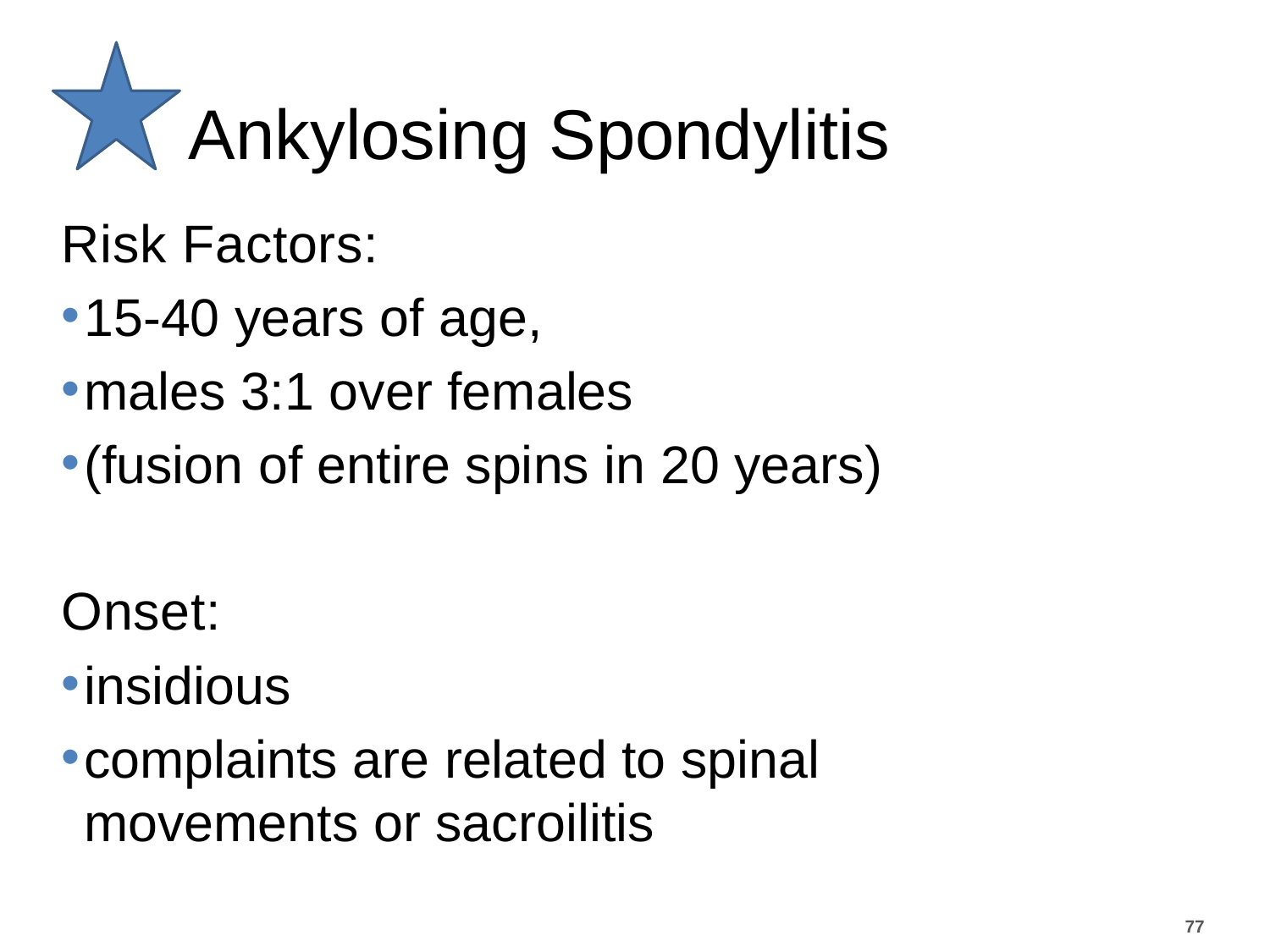

# Ankylosing Spondylitis

Risk Factors:
15-40 years of age,
males 3:1 over females
(fusion of entire spins in 20 years)
Onset:
insidious
complaints are related to spinal movements or sacroilitis

77